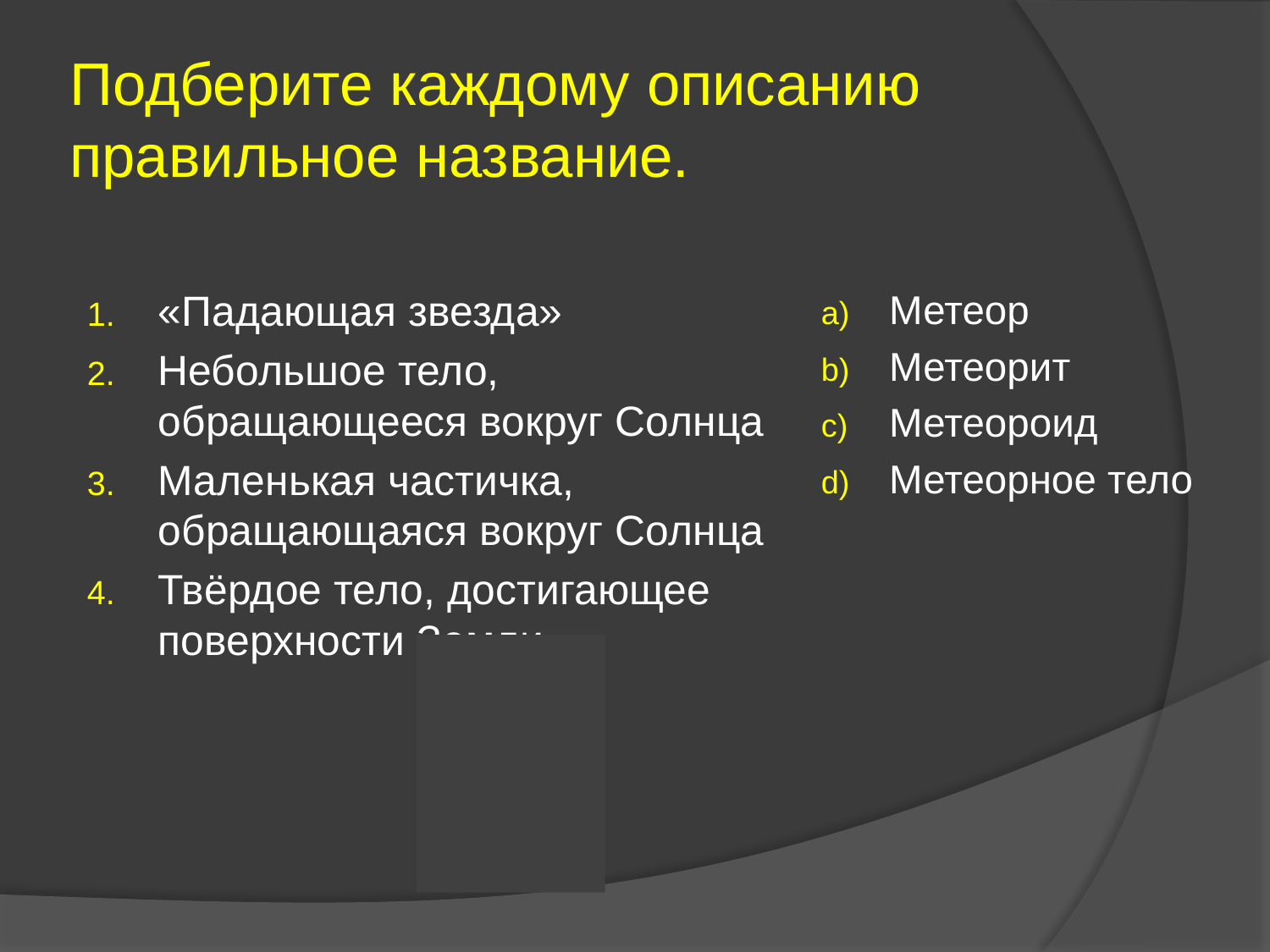

# Подберите каждому описанию правильное название.
«Падающая звезда»
Небольшое тело, обращающееся вокруг Солнца
Маленькая частичка, обращающаяся вокруг Солнца
Твёрдое тело, достигающее поверхности Земли

Метеор
Метеорит
Метеороид
Метеорное тело

Ответ:
1-а
2-с
3-d
4-b